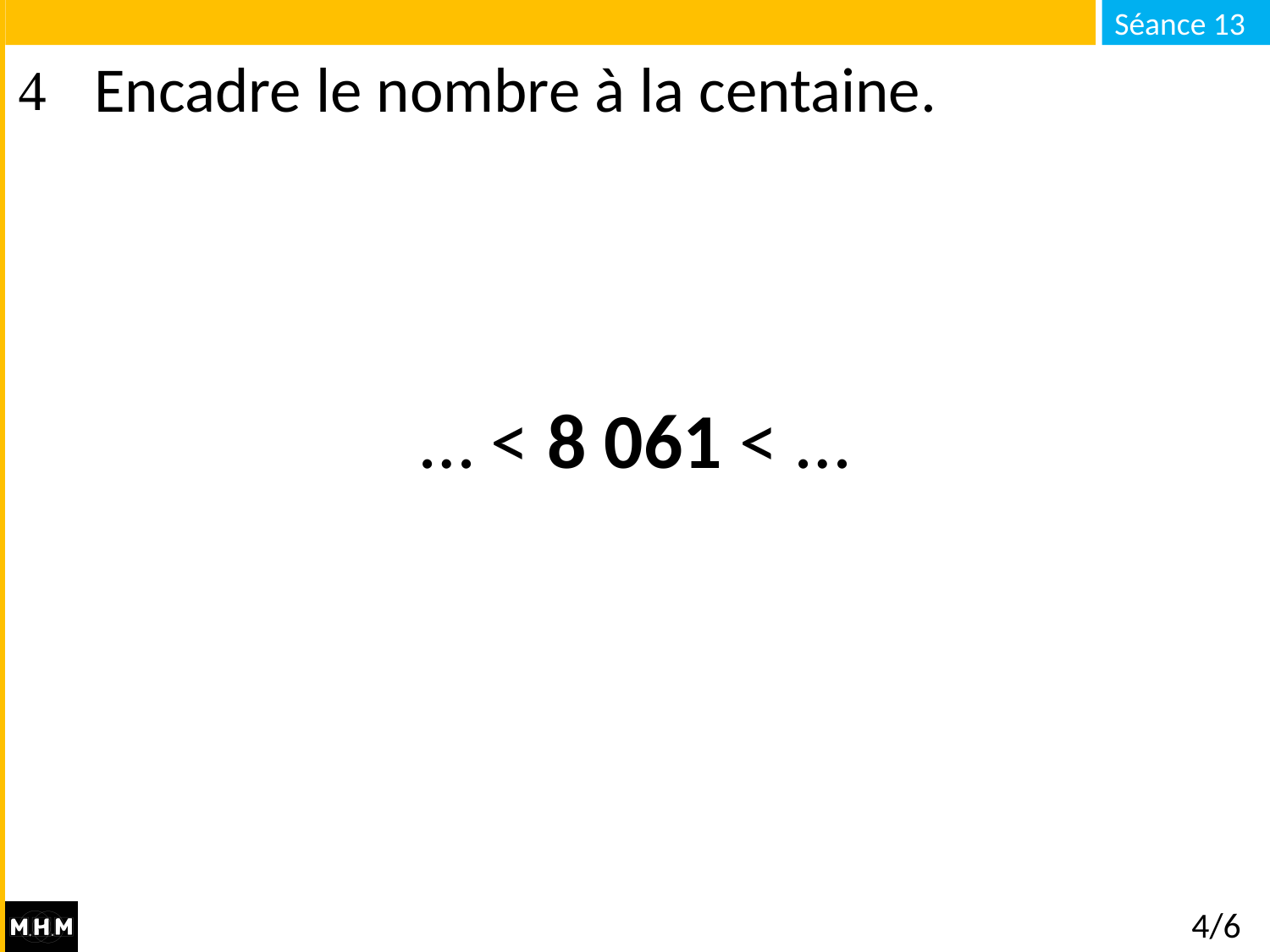

# Encadre le nombre à la centaine.
… < 8 061 < …
4/6